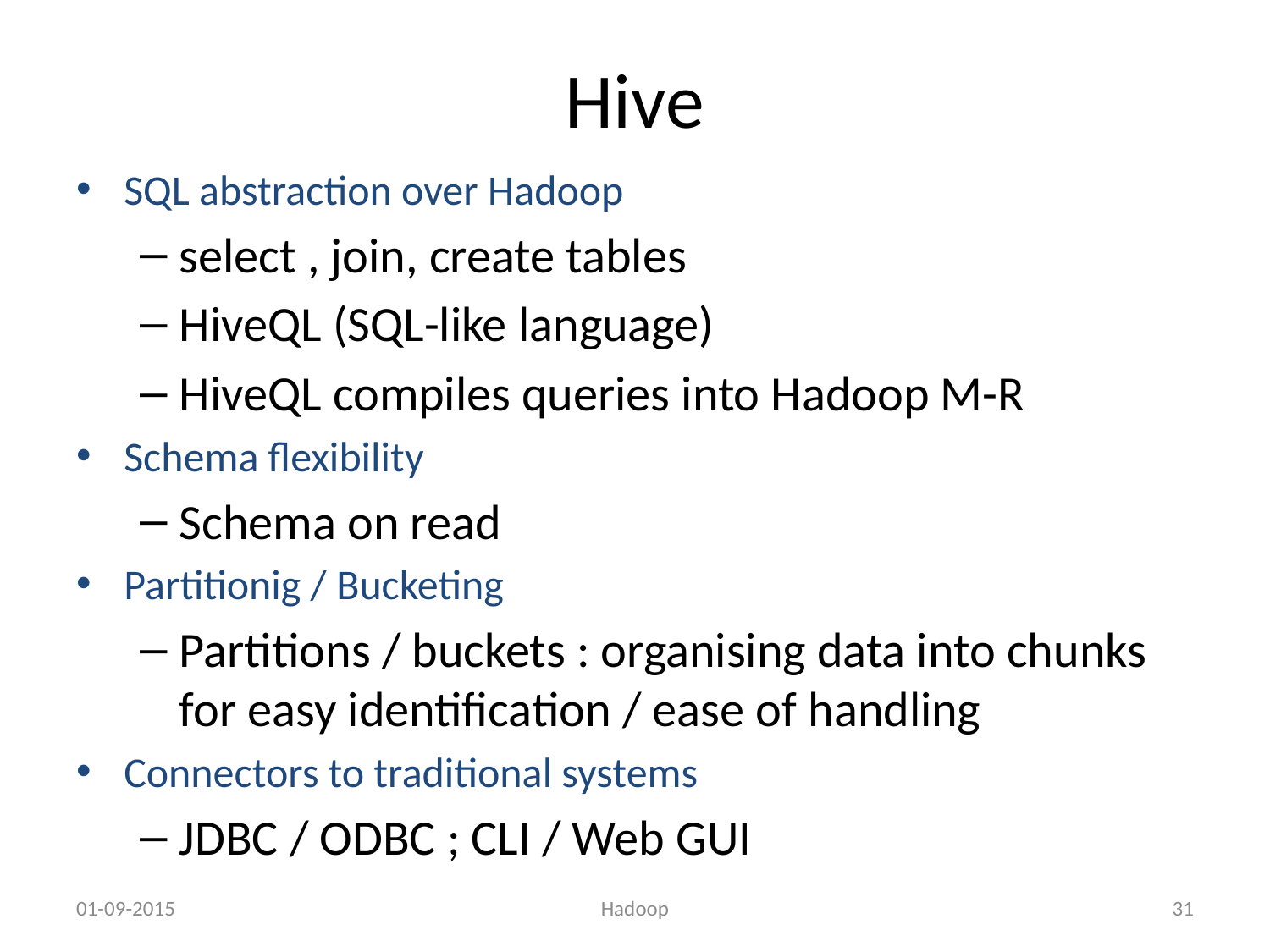

# Hive
SQL abstraction over Hadoop
select , join, create tables
HiveQL (SQL-like language)
HiveQL compiles queries into Hadoop M-R
Schema flexibility
Schema on read
Partitionig / Bucketing
Partitions / buckets : organising data into chunks for easy identification / ease of handling
Connectors to traditional systems
JDBC / ODBC ; CLI / Web GUI

01-09-2015
Hadoop
31